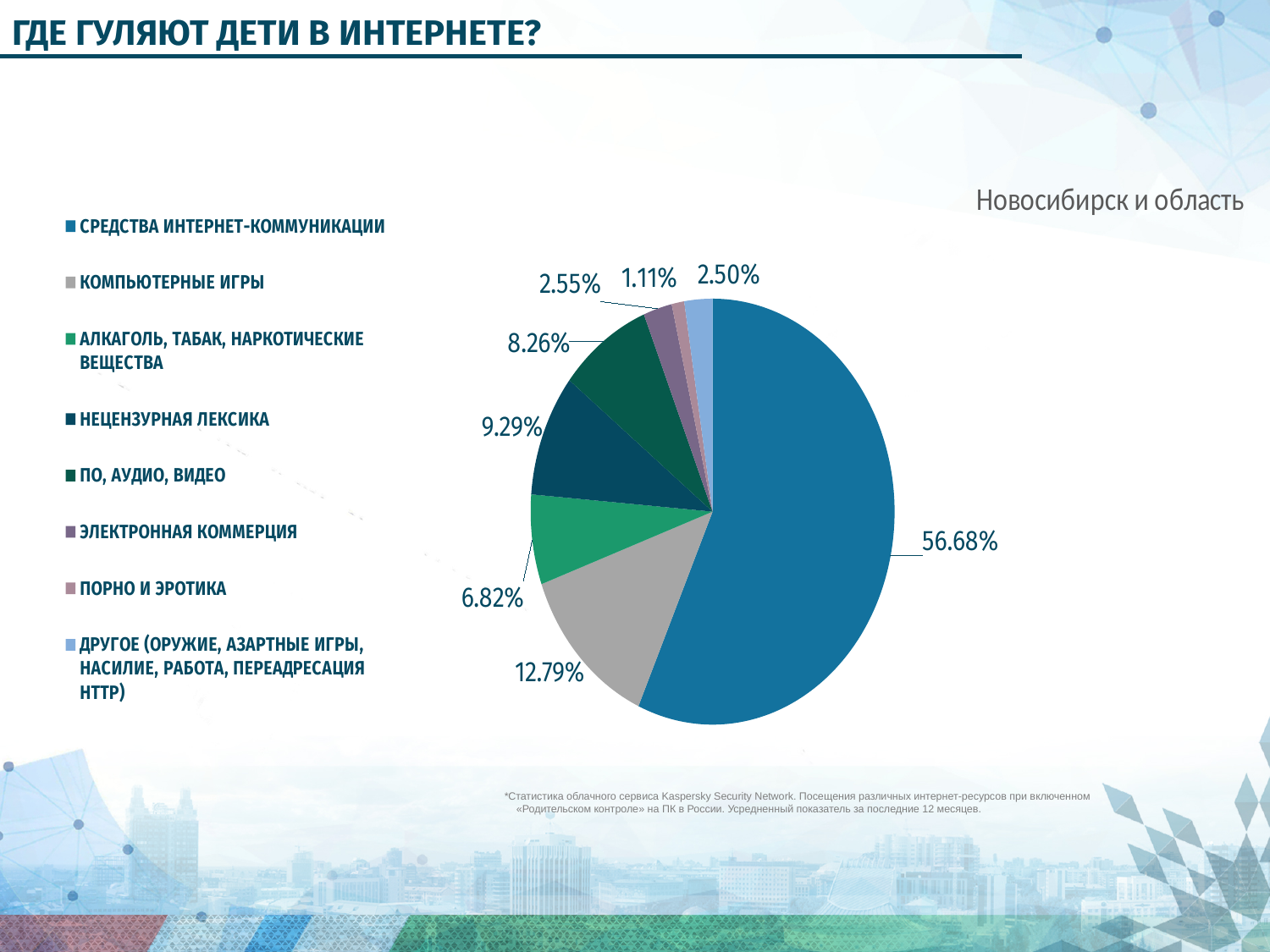

ГДЕ ГУЛЯЮТ ДЕТИ В ИНТЕРНЕТЕ?

### Chart: Новосибирск и область

| Category | Столбец1 |
|---|---|
| СРЕДСТВА ИНТЕРНЕТ-КОММУНИКАЦИИ | 0.5668 |
| КОМПЬЮТЕРНЫЕ ИГРЫ | 0.1279 |
| АЛКАГОЛЬ, ТАБАК, НАРКОТИЧЕСКИЕ ВЕЩЕСТВА | 0.0682 |
| НЕЦЕНЗУРНАЯ ЛЕКСИКА | 0.0929 |
| ПО, АУДИО, ВИДЕО | 0.0826 |
| ЭЛЕКТРОННАЯ КОММЕРЦИЯ | 0.0255 |
| ПОРНО И ЭРОТИКА | 0.0111 |
| ДРУГОЕ (ОРУЖИЕ, АЗАРТНЫЕ ИГРЫ, НАСИЛИЕ, РАБОТА, ПЕРЕАДРЕСАЦИЯ НТТР) | 0.025 |
*Статистика облачного сервиса Kaspersky Security Network. Посещения различных интернет-ресурсов при включенном «Родительском контроле» на ПК в России. Усредненный показатель за последние 12 месяцев.